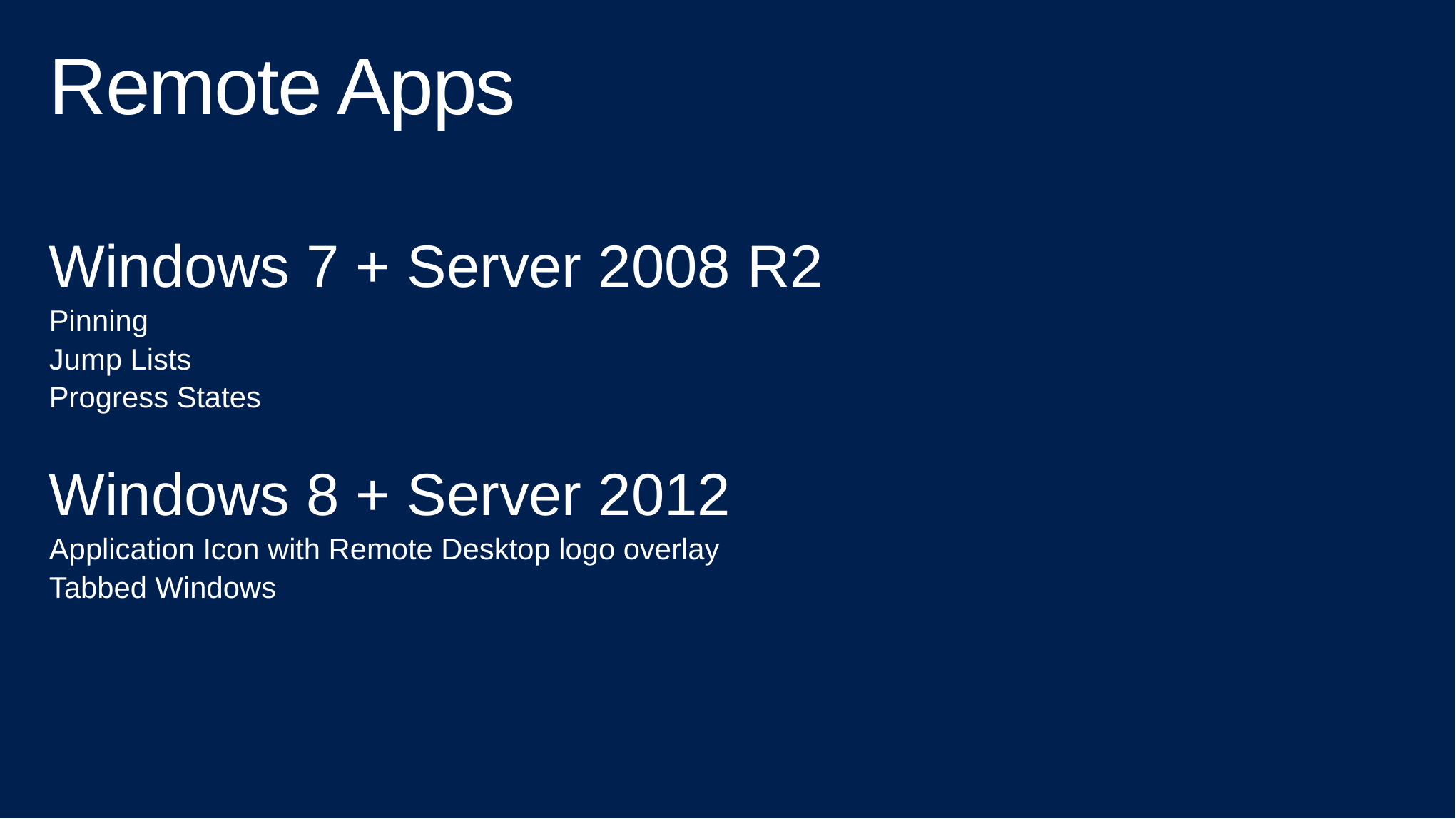

# Remote Apps

Windows 7 + Server 2008 R2
Pinning
Jump Lists
Progress States

Windows 8 + Server 2012
Application Icon with Remote Desktop logo overlay
Tabbed Windows